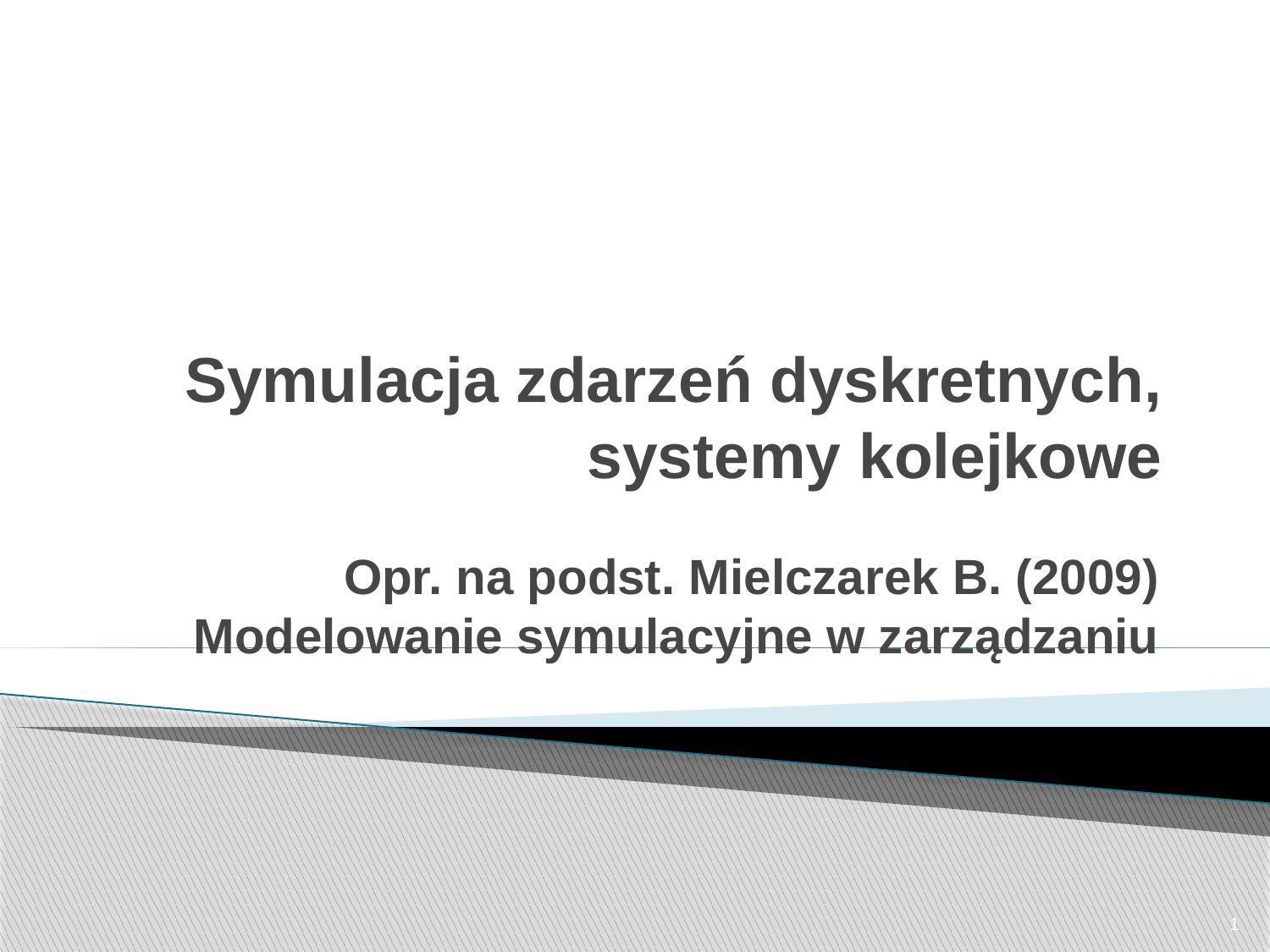

# Symulacja zdarzeń dyskretnych, systemy kolejkowe
Opr. na podst. Mielczarek B. (2009) Modelowanie symulacyjne w zarządzaniu
1